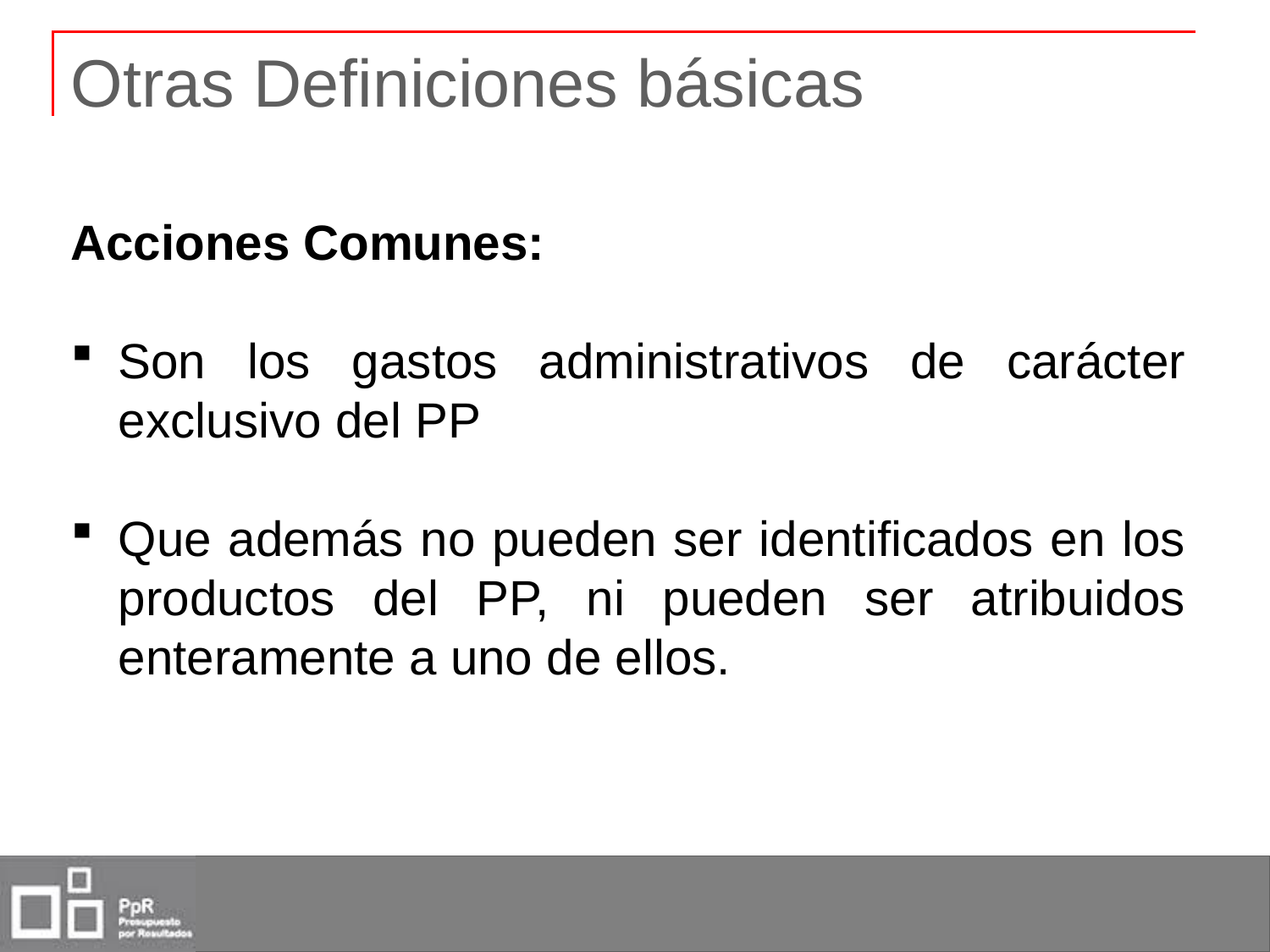

# Otras Definiciones básicas
Acciones Comunes:

Son los gastos administrativos de carácter exclusivo del PP

Que además no pueden ser identificados en los productos del PP, ni pueden ser atribuidos enteramente a uno de ellos.